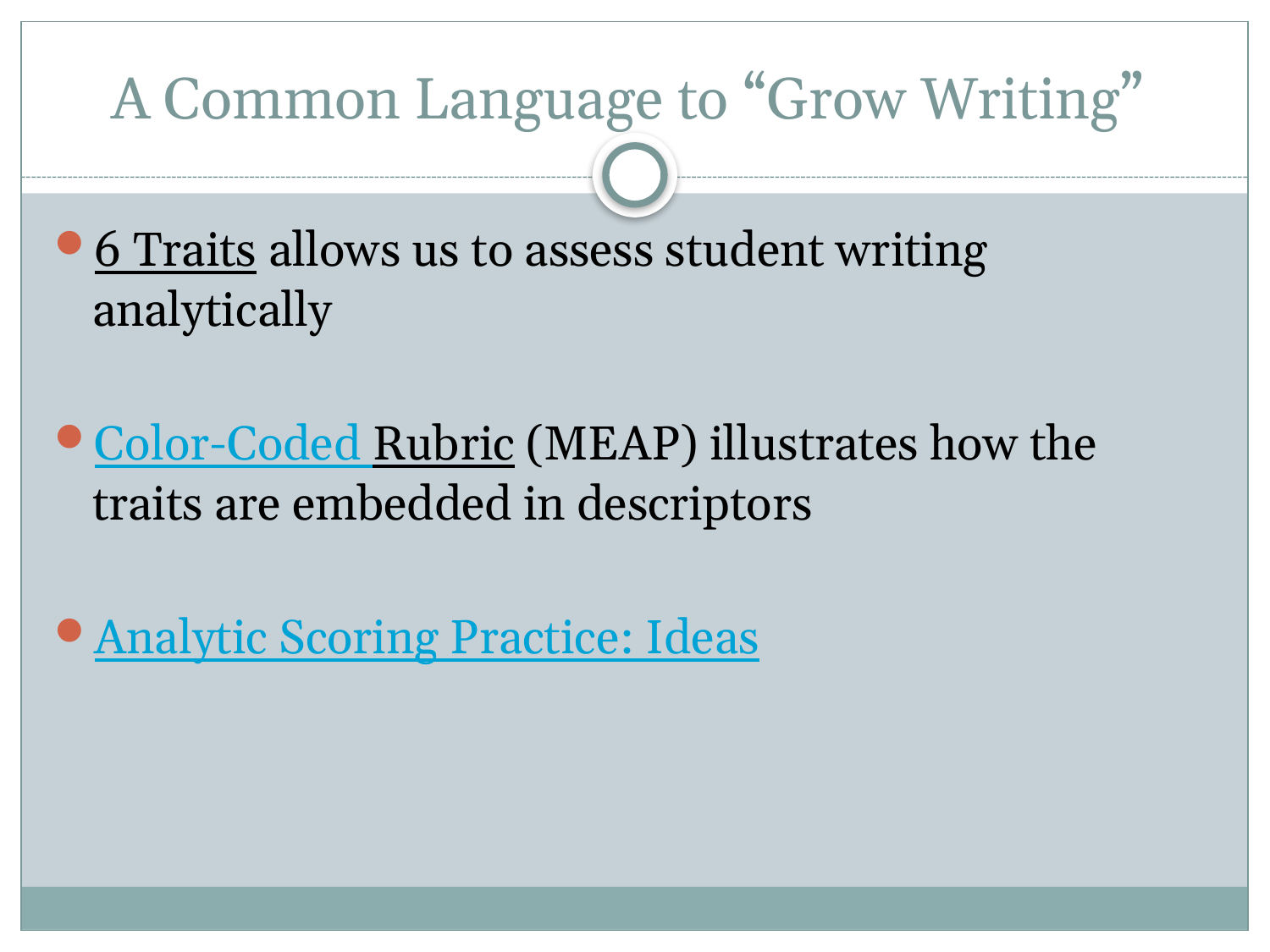

# A Common Language to “Grow Writing”
6 Traits allows us to assess student writing analytically

Color-Coded Rubric (MEAP) illustrates how the traits are embedded in descriptors

Analytic Scoring Practice: Ideas